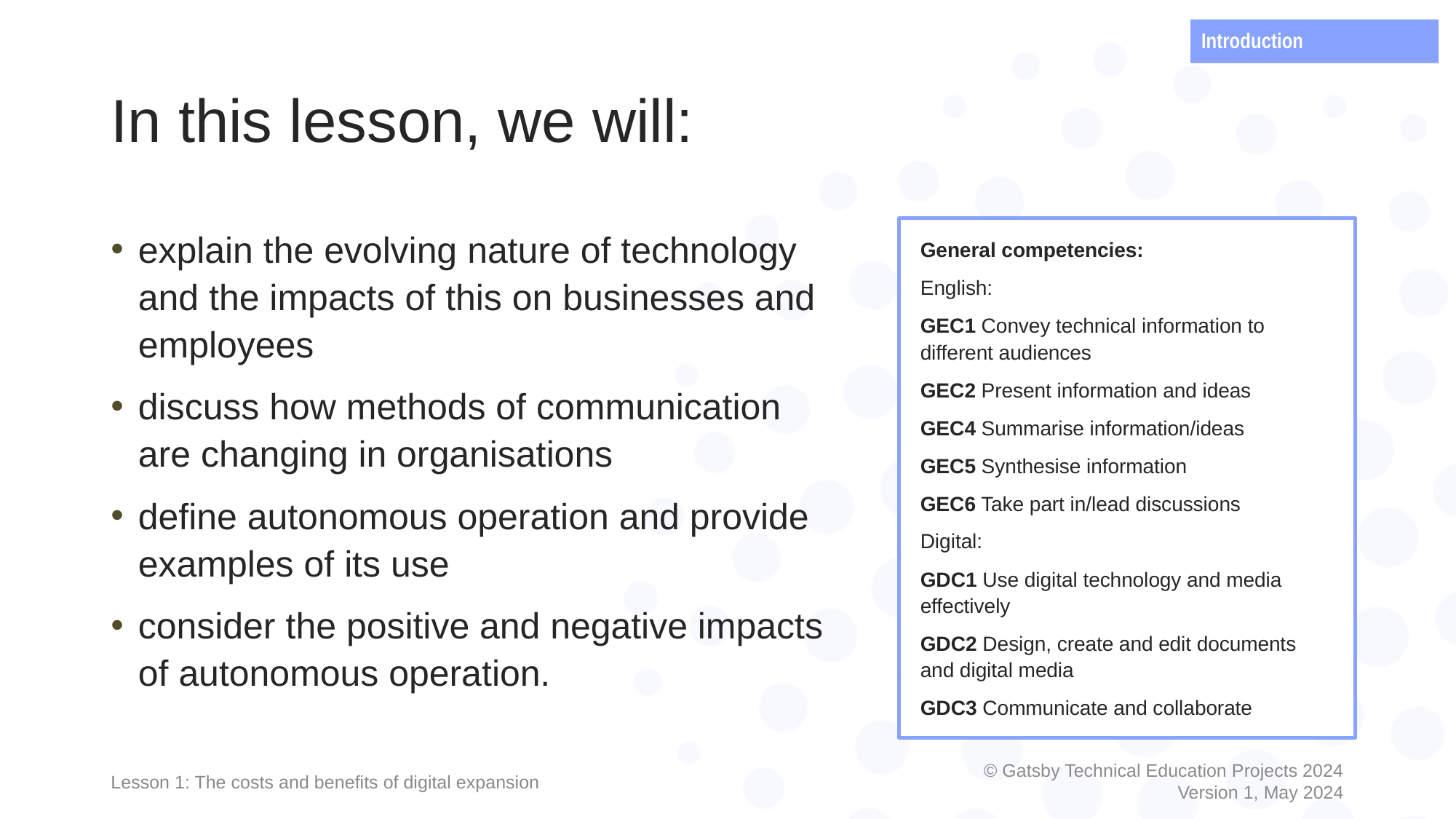

Introduction
# In this lesson, we will:
explain the evolving nature of technology and the impacts of this on businesses and employees
discuss how methods of communication
are changing in organisations
define autonomous operation and provide examples of its use
consider the positive and negative impacts of autonomous operation.

General competencies:
English:
GEC1 Convey technical information to different audiences
GEC2 Present information and ideas
GEC4 Summarise information/ideas
GEC5 Synthesise information
GEC6 Take part in/lead discussions
Digital:
GDC1 Use digital technology and media effectively
GDC2 Design, create and edit documents and digital media
GDC3 Communicate and collaborate
Lesson 1: The costs and benefits of digital expansion